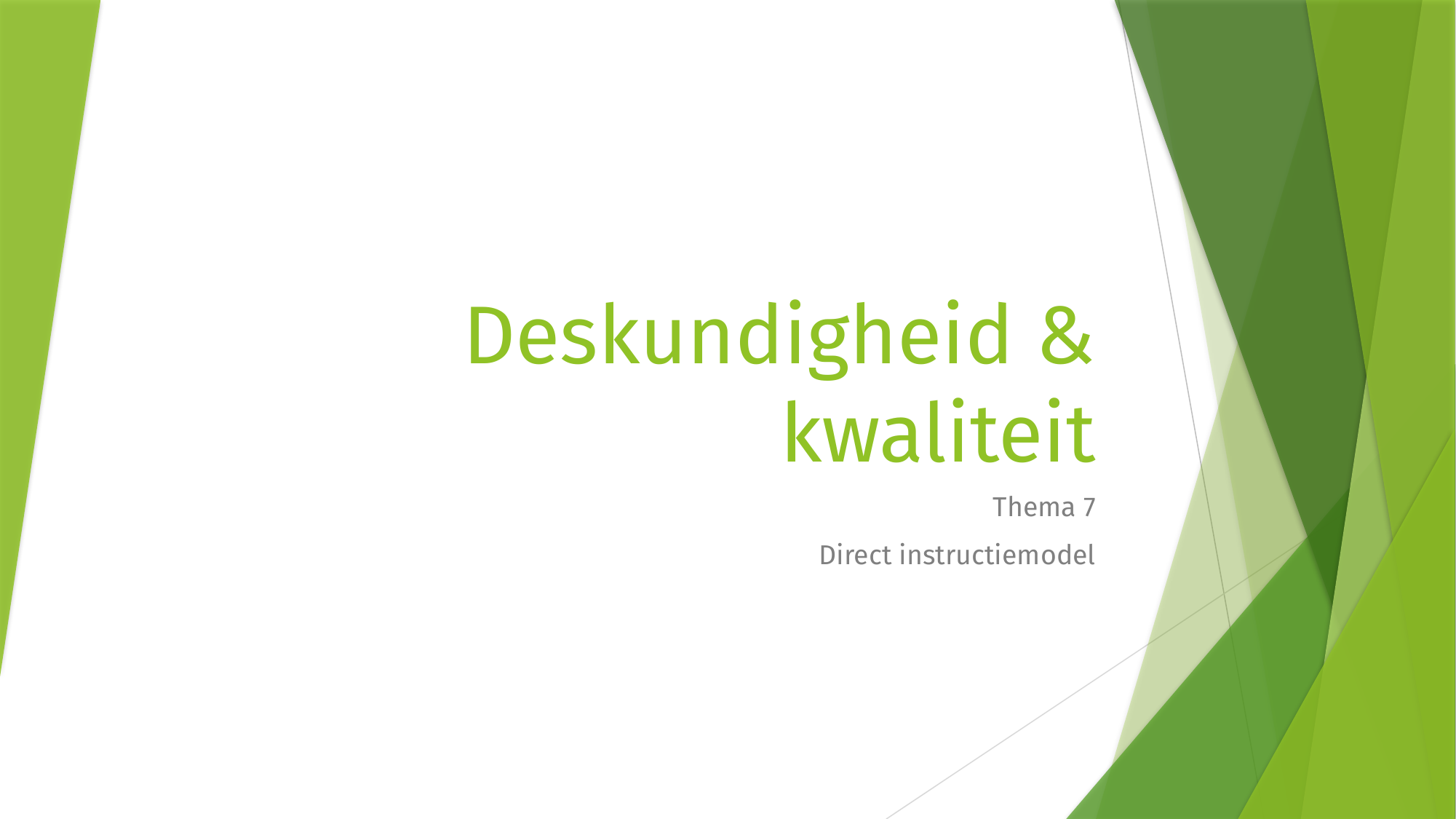

# Deskundigheid & kwaliteit
Thema 7
Direct instructiemodel